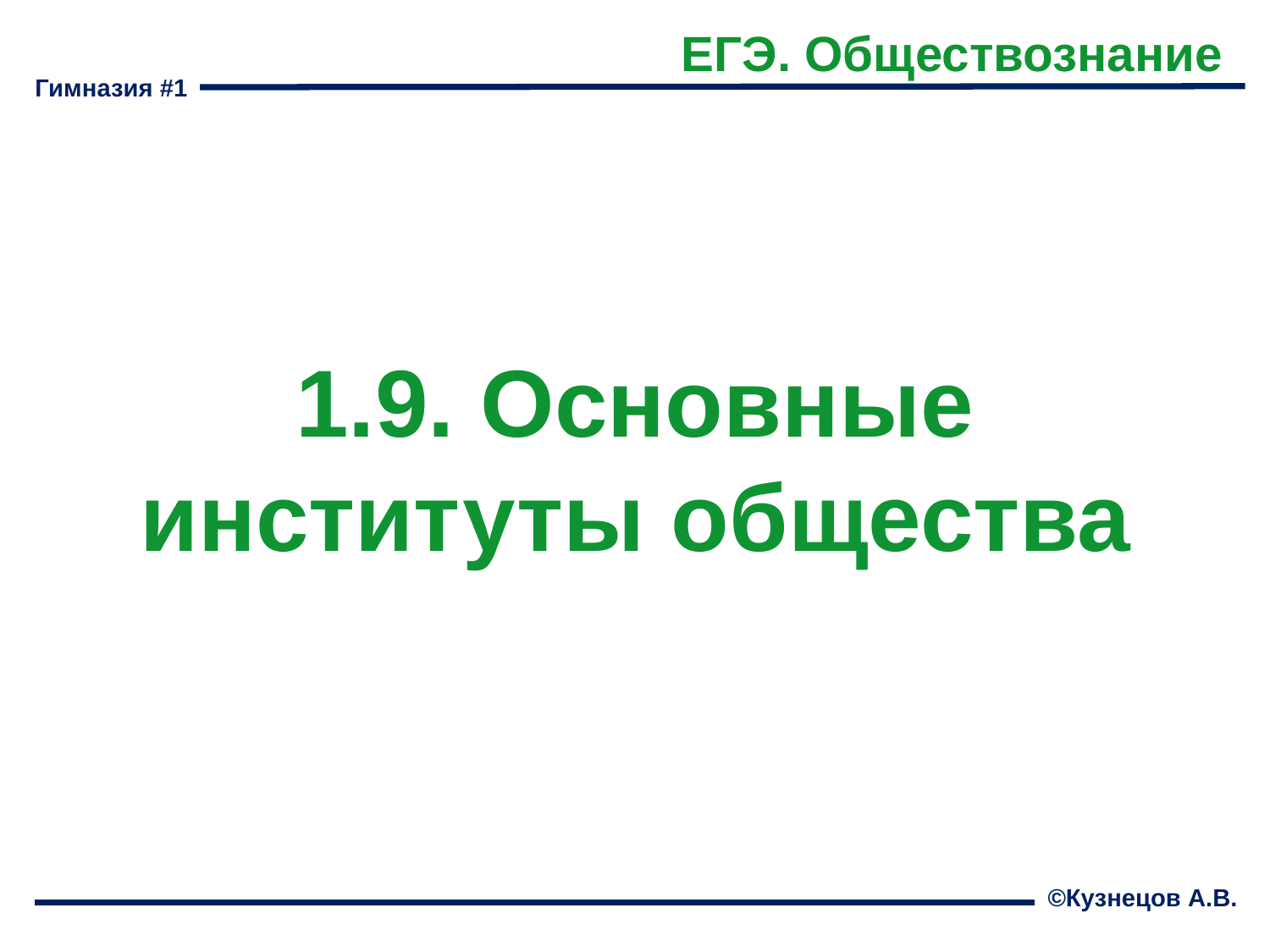

ЕГЭ. Обществознание
Гимназия #1
1.9. Основные институты общества
©Кузнецов А.В.